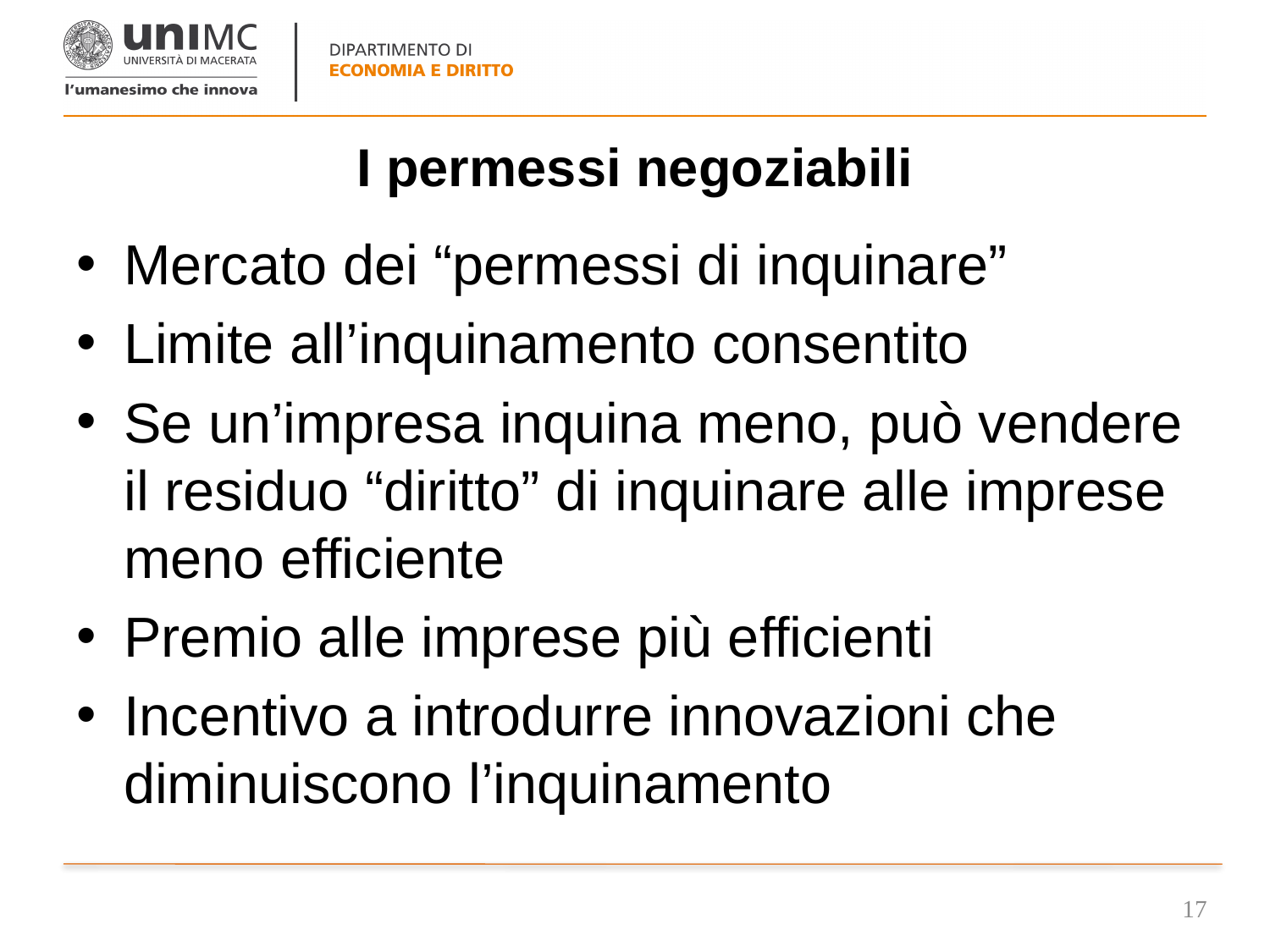

# I permessi negoziabili
Mercato dei “permessi di inquinare”
Limite all’inquinamento consentito
Se un’impresa inquina meno, può vendere il residuo “diritto” di inquinare alle imprese meno efficiente
Premio alle imprese più efficienti
Incentivo a introdurre innovazioni che diminuiscono l’inquinamento
17